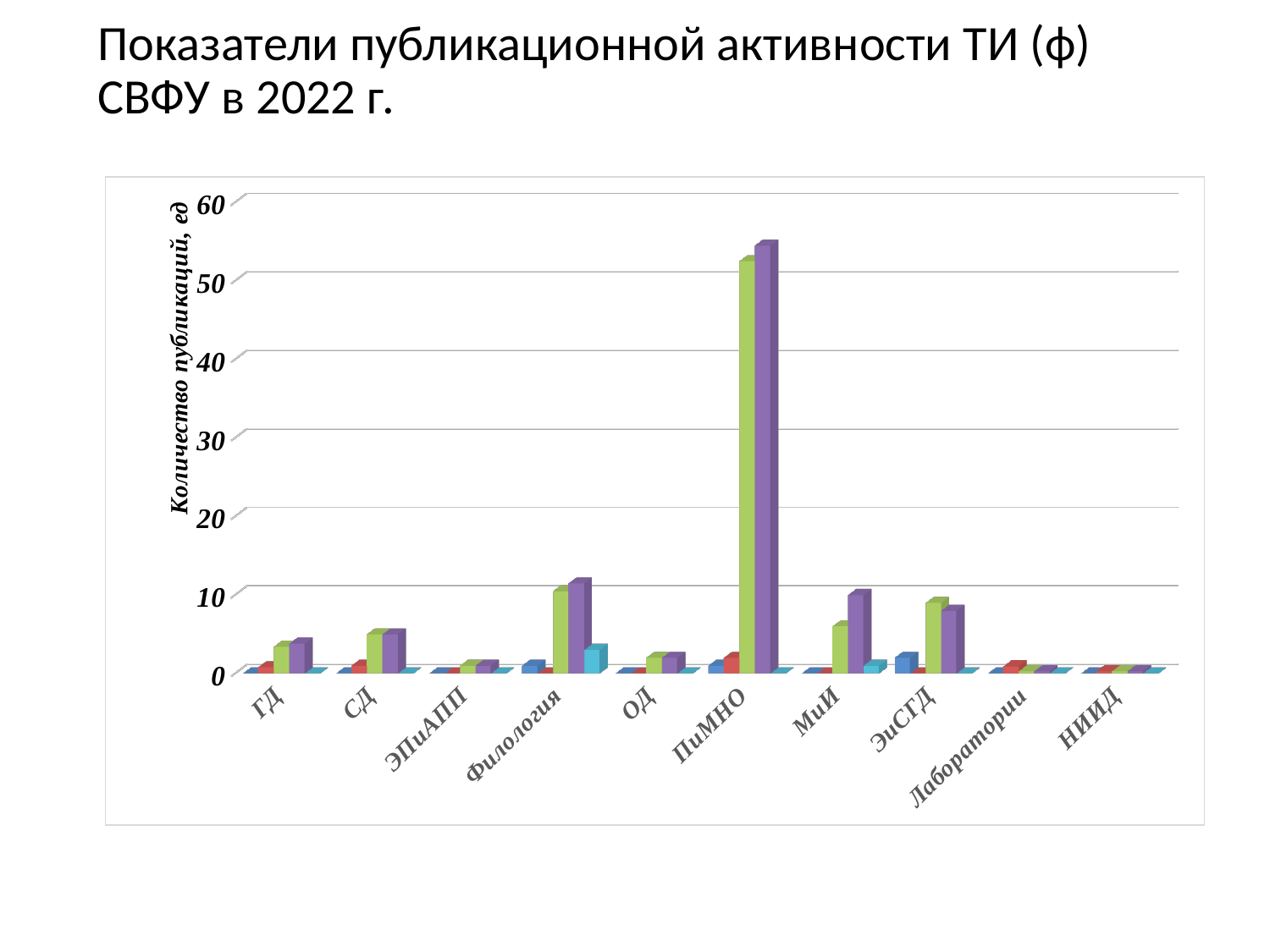

# Показатели публикационной активности ТИ (ф) СВФУ в 2022 г.

[unsupported chart]